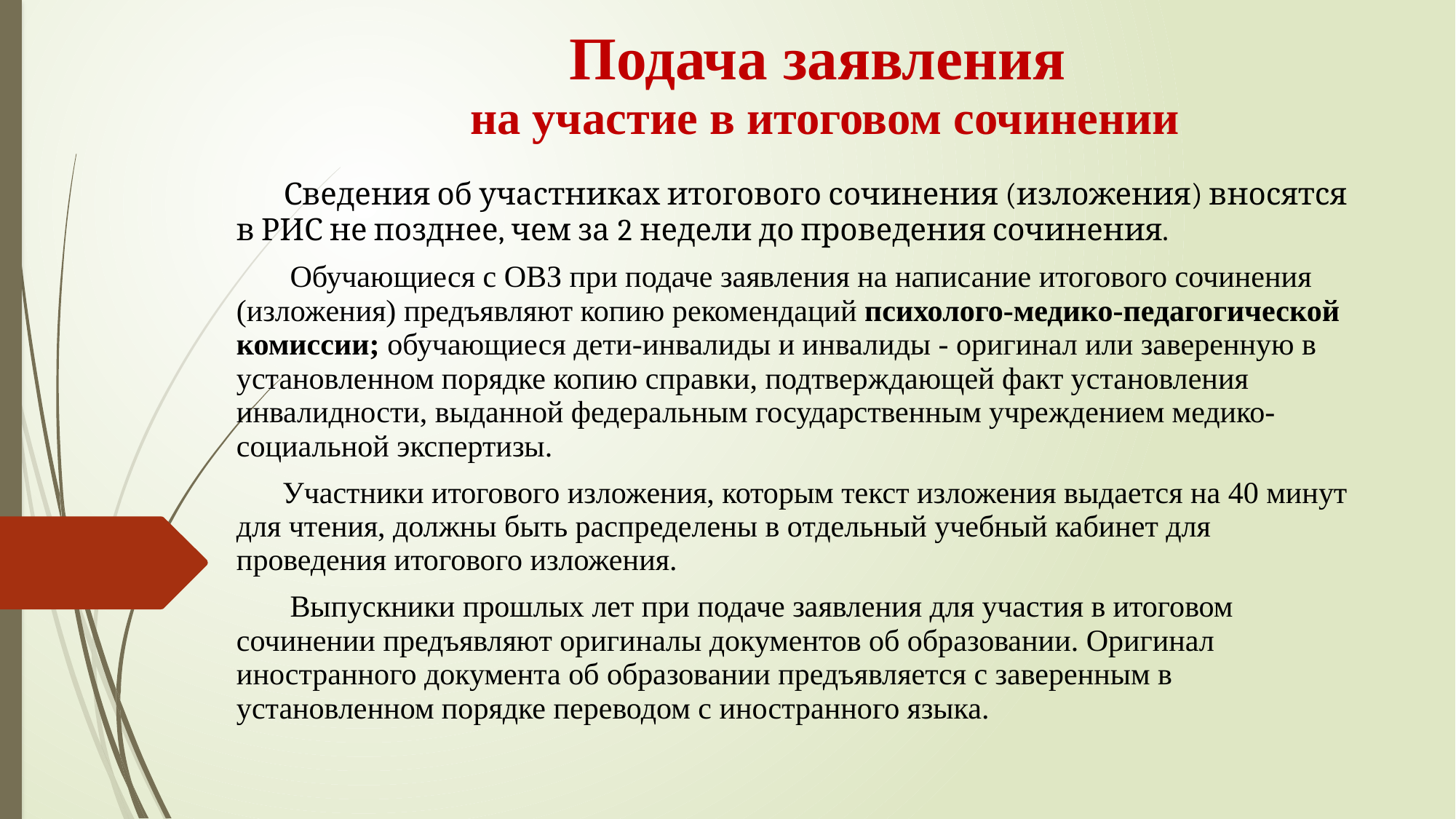

# Подача заявления на участие в итоговом сочинении
       Сведения об участниках итогового сочинения (изложения) вносятся в РИС не позднее, чем за 2 недели до проведения сочинения.
       Обучающиеся с ОВЗ при подаче заявления на написание итогового сочинения (изложения) предъявляют копию рекомендаций психолого-медико-педагогической комиссии; обучающиеся дети-инвалиды и инвалиды - оригинал или заверенную в установленном порядке копию справки, подтверждающей факт установления инвалидности, выданной федеральным государственным учреждением медико-социальной экспертизы.
      Участники итогового изложения, которым текст изложения выдается на 40 минут для чтения, должны быть распределены в отдельный учебный кабинет для проведения итогового изложения.
       Выпускники прошлых лет при подаче заявления для участия в итоговом сочинении предъявляют оригиналы документов об образовании. Оригинал иностранного документа об образовании предъявляется с заверенным в установленном порядке переводом с иностранного языка.